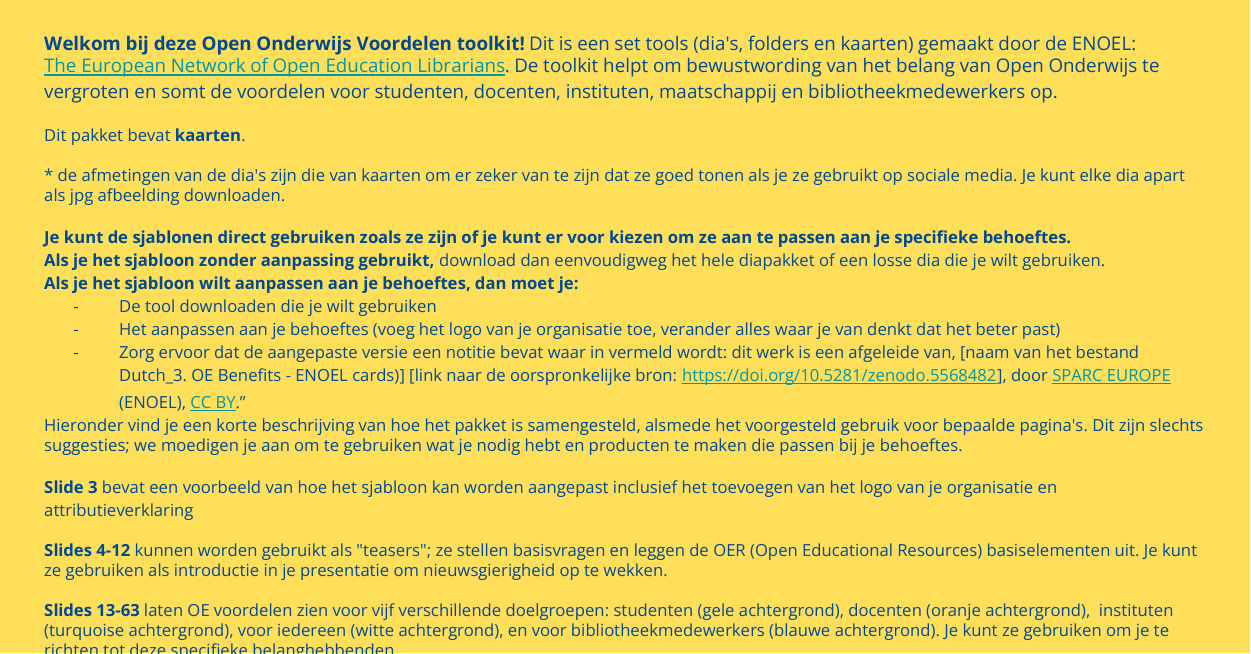

Welkom bij deze Open Onderwijs Voordelen toolkit! Dit is een set tools (dia's, folders en kaarten) gemaakt door de ENOEL: The European Network of Open Education Librarians. De toolkit helpt om bewustwording van het belang van Open Onderwijs te vergroten en somt de voordelen voor studenten, docenten, instituten, maatschappij en bibliotheekmedewerkers op.

Dit pakket bevat kaarten.

* de afmetingen van de dia's zijn die van kaarten om er zeker van te zijn dat ze goed tonen als je ze gebruikt op sociale media. Je kunt elke dia apart als jpg afbeelding downloaden.

Je kunt de sjablonen direct gebruiken zoals ze zijn of je kunt er voor kiezen om ze aan te passen aan je specifieke behoeftes.
Als je het sjabloon zonder aanpassing gebruikt, download dan eenvoudigweg het hele diapakket of een losse dia die je wilt gebruiken.
Als je het sjabloon wilt aanpassen aan je behoeftes, dan moet je:
De tool downloaden die je wilt gebruiken
Het aanpassen aan je behoeftes (voeg het logo van je organisatie toe, verander alles waar je van denkt dat het beter past)
Zorg ervoor dat de aangepaste versie een notitie bevat waar in vermeld wordt: dit werk is een afgeleide van, [naam van het bestand Dutch_3. OE Benefits - ENOEL cards)] [link naar de oorspronkelijke bron: https://doi.org/10.5281/zenodo.5568482], door SPARC EUROPE (ENOEL), CC BY.”
Hieronder vind je een korte beschrijving van hoe het pakket is samengesteld, alsmede het voorgesteld gebruik voor bepaalde pagina's. Dit zijn slechts suggesties; we moedigen je aan om te gebruiken wat je nodig hebt en producten te maken die passen bij je behoeftes.

Slide 3 bevat een voorbeeld van hoe het sjabloon kan worden aangepast inclusief het toevoegen van het logo van je organisatie en attributieverklaring

Slides 4-12 kunnen worden gebruikt als "teasers"; ze stellen basisvragen en leggen de OER (Open Educational Resources) basiselementen uit. Je kunt ze gebruiken als introductie in je presentatie om nieuwsgierigheid op te wekken.

Slides 13-63 laten OE voordelen zien voor vijf verschillende doelgroepen: studenten (gele achtergrond), docenten (oranje achtergrond),  instituten (turquoise achtergrond), voor iedereen (witte achtergrond), en voor bibliotheekmedewerkers (blauwe achtergrond). Je kunt ze gebruiken om je te richten tot deze specifieke belanghebbenden.